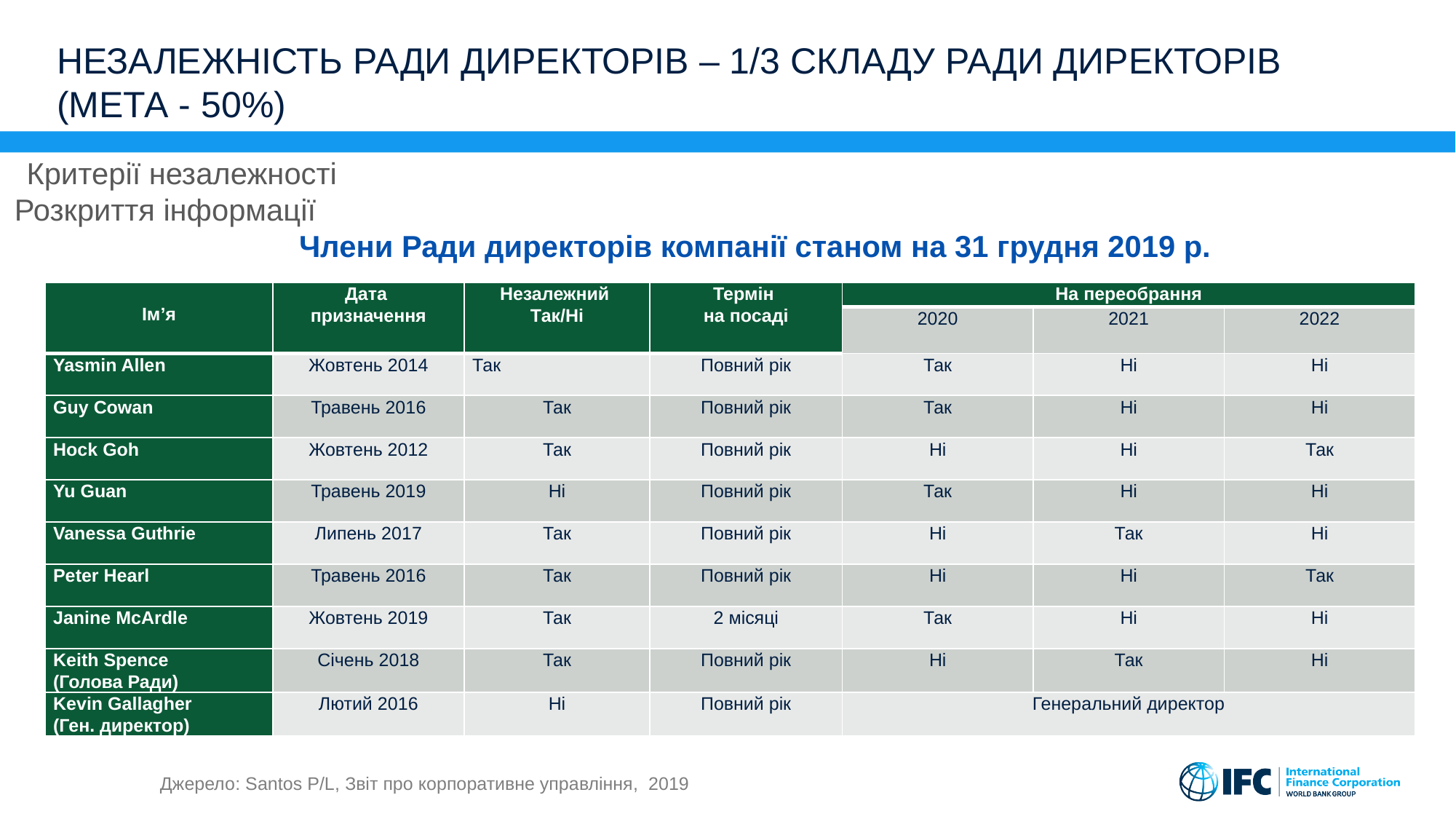

# НЕЗАЛЕЖНІСТЬ РАДИ ДИРЕКТОРІВ – 1/3 СКЛАДУ РАДИ ДИРЕКТОРІВ (МЕТА - 50%)
Критерії незалежності                                                                                                                                     Розкриття інформації                                                                                                                                               Члени Ради директорів компанії станом на 31 грудня 2019 р.

| Ім’я | Дата призначення | Незалежний Так/Ні | Термін на посаді | На переобрання |  |  |
| --- | --- | --- | --- | --- | --- | --- |
|  |  |  |  | 2020 | 2021 | 2022 |
| Yasmin Allen | Жовтень 2014 | Так | Повний рік | Так | Ні | Ні |
| Guy Cowan | Травень 2016 | Так | Повний рік | Так | Ні | Ні |
| Hock Goh | Жовтень 2012 | Так | Повний рік | Ні | Ні | Так |
| Yu Guan | Травень 2019 | Ні | Повний рік | Так | Ні | Ні |
| Vanessa Guthrie | Липень 2017 | Так | Повний рік | Ні | Так | Ні |
| Peter Hearl | Травень 2016 | Так | Повний рік | Ні | Ні | Так |
| Janine McArdle | Жовтень 2019 | Так | 2 місяці | Так | Ні | Ні |
| Keith Spence (Голова Ради) | Січень 2018 | Так | Повний рік | Ні | Так | Ні |
| Kevin Gallagher (Ген. директор) | Лютий 2016 | Ні | Повний рік | Генеральний директор |  |  |
Джерело: Santos P/L, Звіт про корпоративне управління,  2019